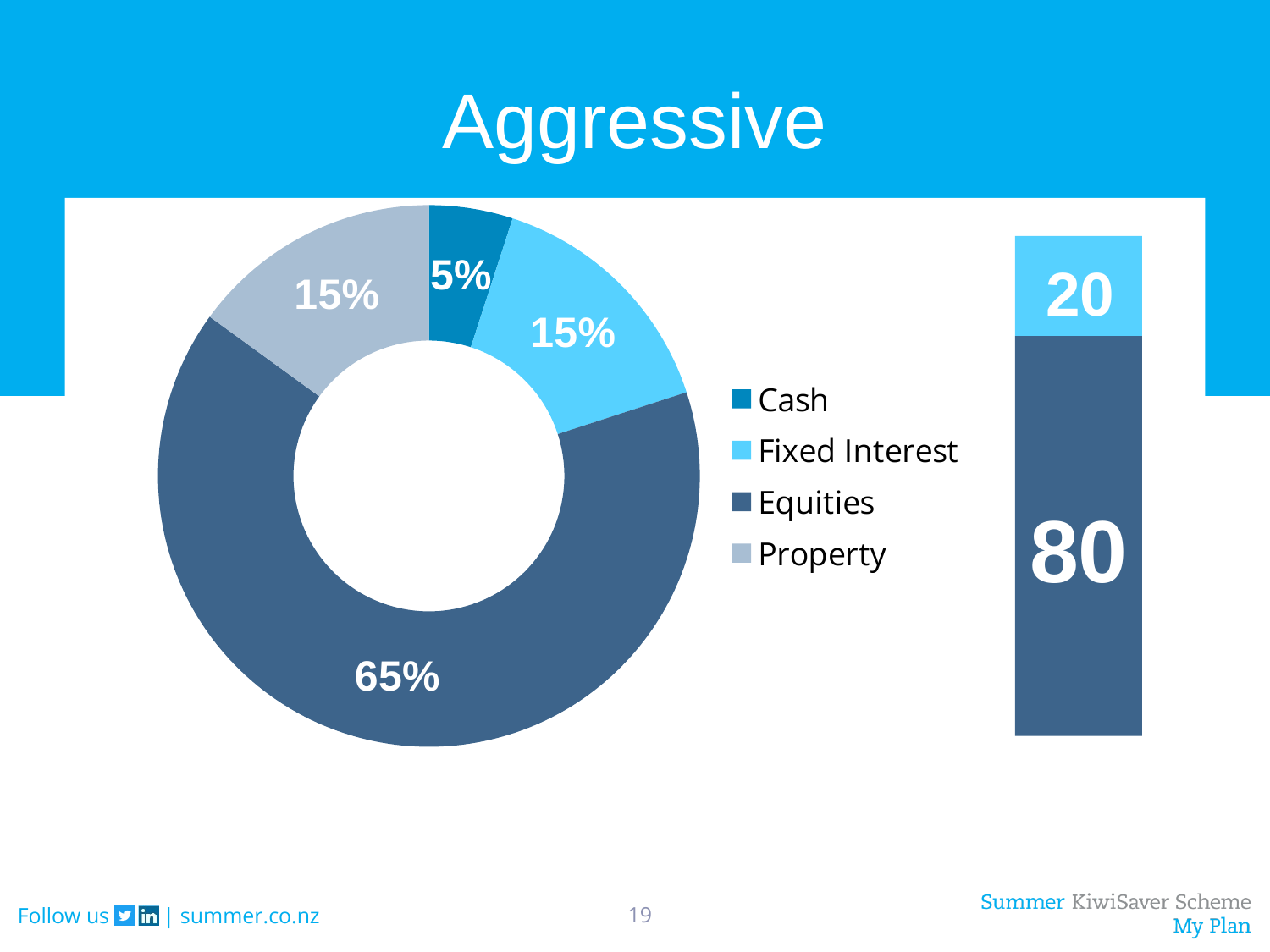

# Aggressive

### Chart

| Category | Column1 |
|---|---|
| Cash | 5.0 |
| Fixed Interest | 15.0 |
| Equities | 65.0 |
| Property | 15.0 |
20

80